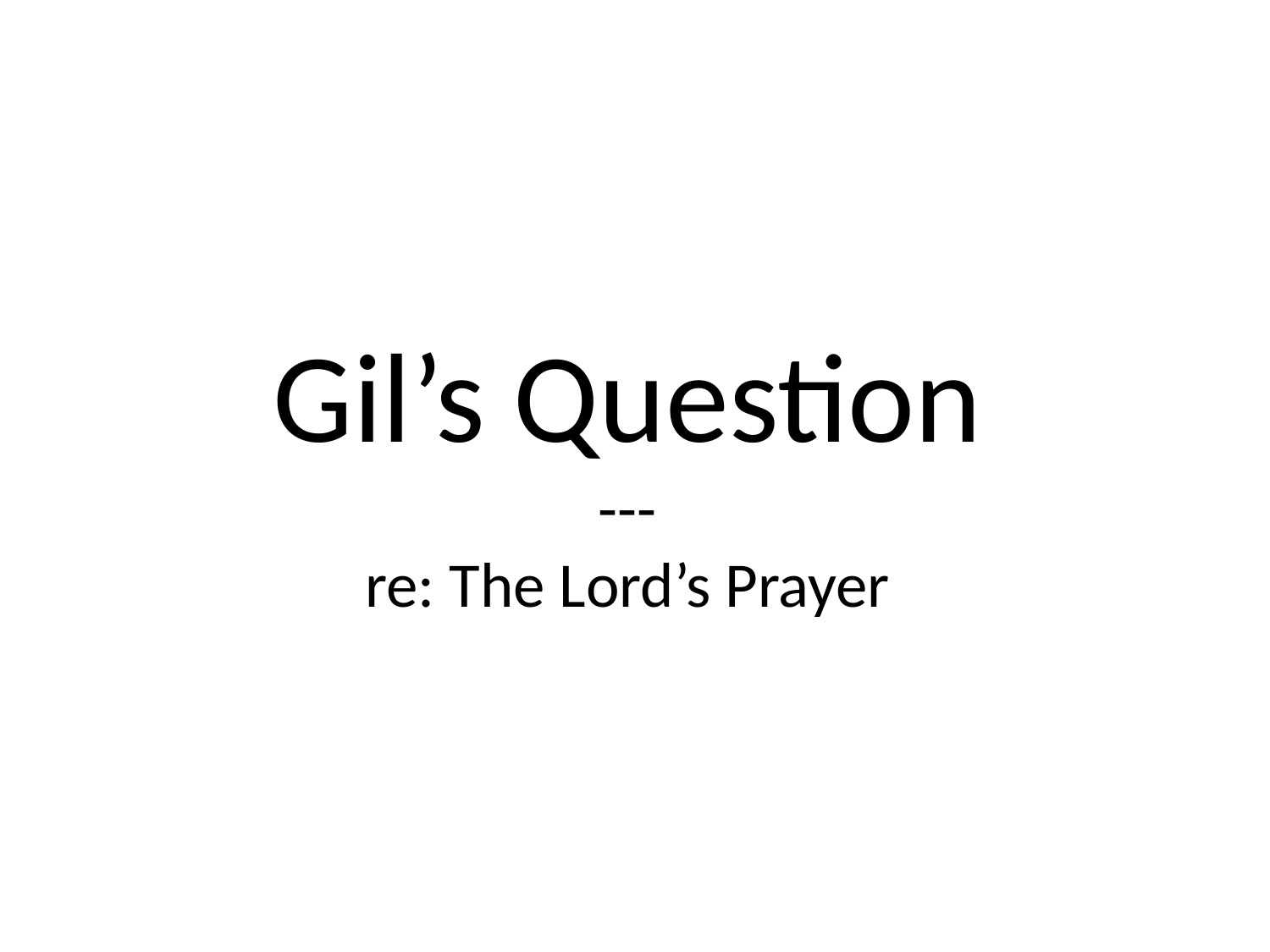

# Gil’s Question --- re: The Lord’s Prayer